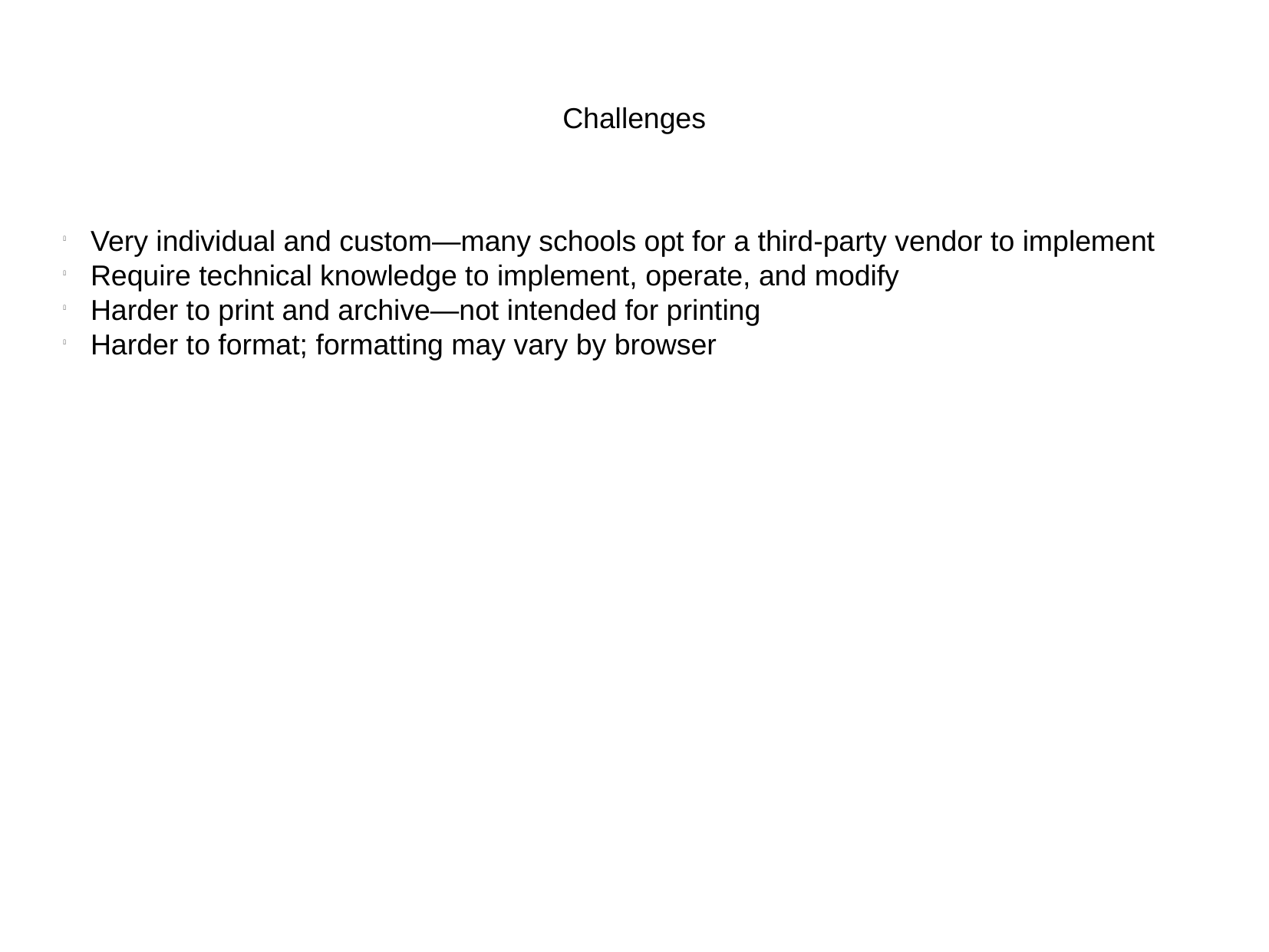

Challenges
Very individual and custom—many schools opt for a third-party vendor to implement
Require technical knowledge to implement, operate, and modify
Harder to print and archive—not intended for printing
Harder to format; formatting may vary by browser